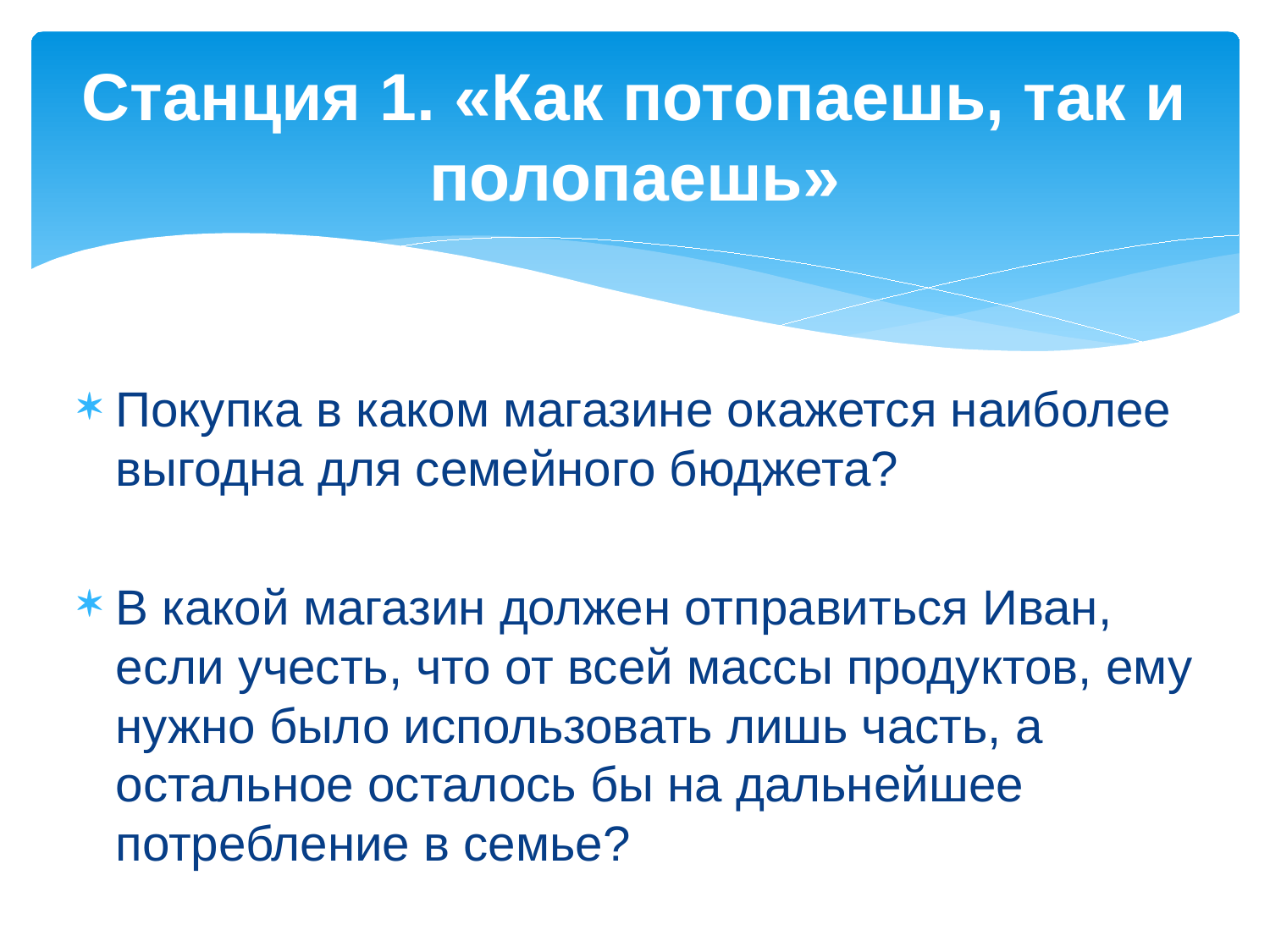

# Станция 1. «Как потопаешь, так и полопаешь»
Покупка в каком магазине окажется наиболее выгодна для семейного бюджета?

В какой магазин должен отправиться Иван, если учесть, что от всей массы продуктов, ему нужно было использовать лишь часть, а остальное осталось бы на дальнейшее потребление в семье?